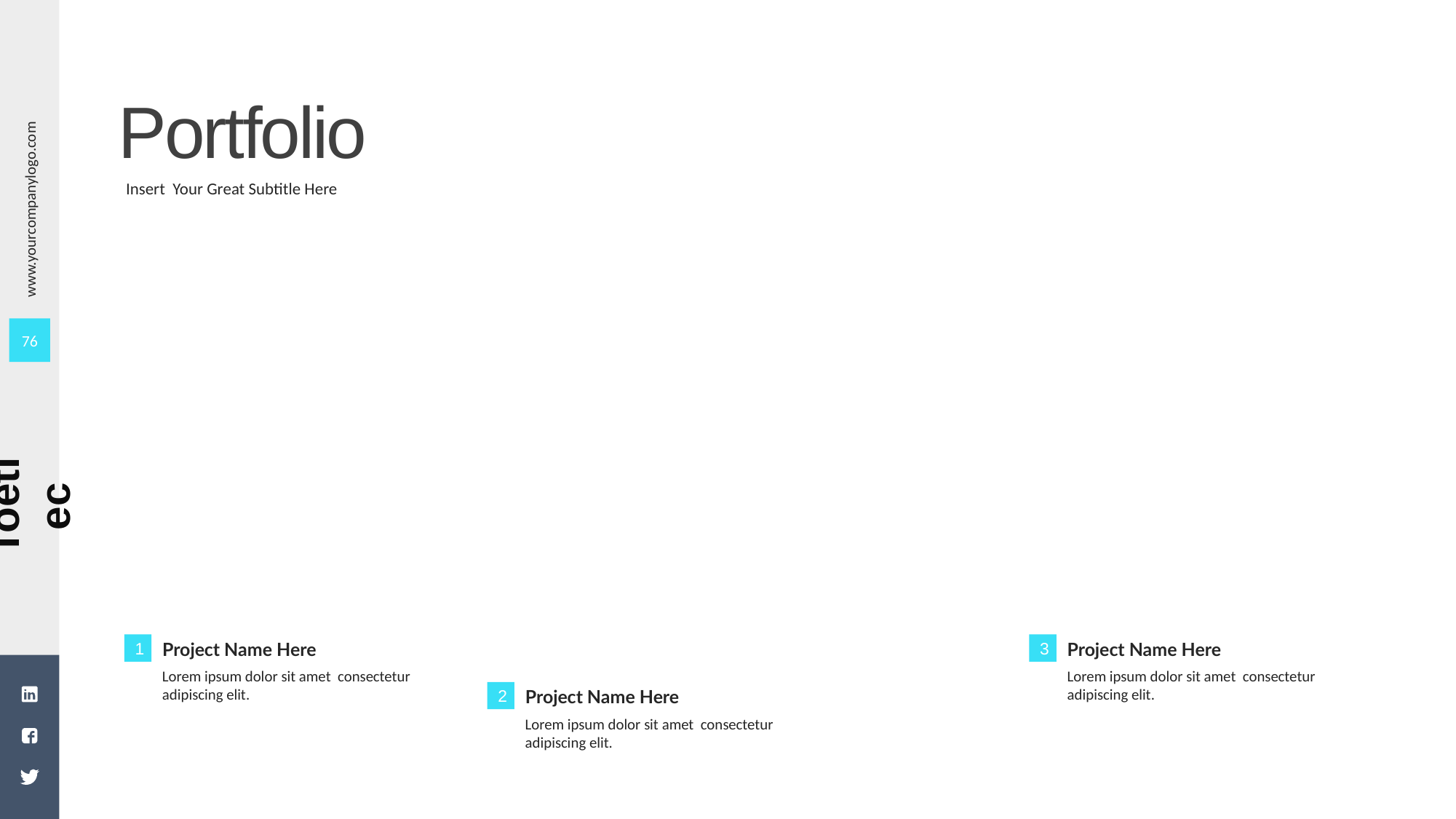

Portfolio
Insert  Your Great Subtitle Here

76

Project Name Here
Project Name Here
1
3
Lorem ipsum dolor sit amet  consectetur adipiscing elit.
Lorem ipsum dolor sit amet  consectetur adipiscing elit.
Project Name Here
2
Lorem ipsum dolor sit amet  consectetur adipiscing elit.